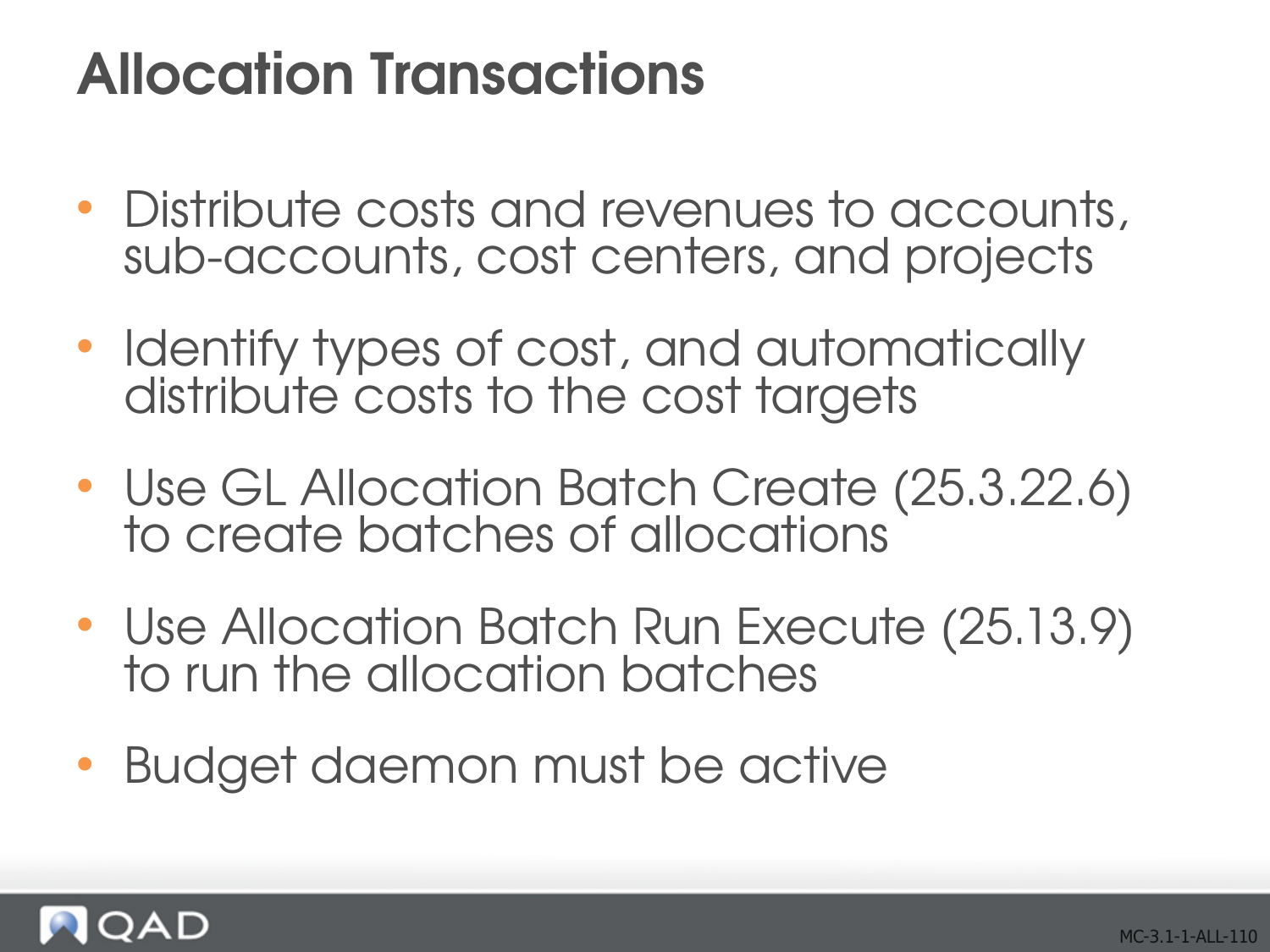

# Allocation Transactions
Distribute costs and revenues to accounts, sub-accounts, cost centers, and projects
Identify types of cost, and automatically distribute costs to the cost targets
Use GL Allocation Batch Create (25.3.22.6) to create batches of allocations
Use Allocation Batch Run Execute (25.13.9) to run the allocation batches
Budget daemon must be active

MC-3.1-1-ALL-110